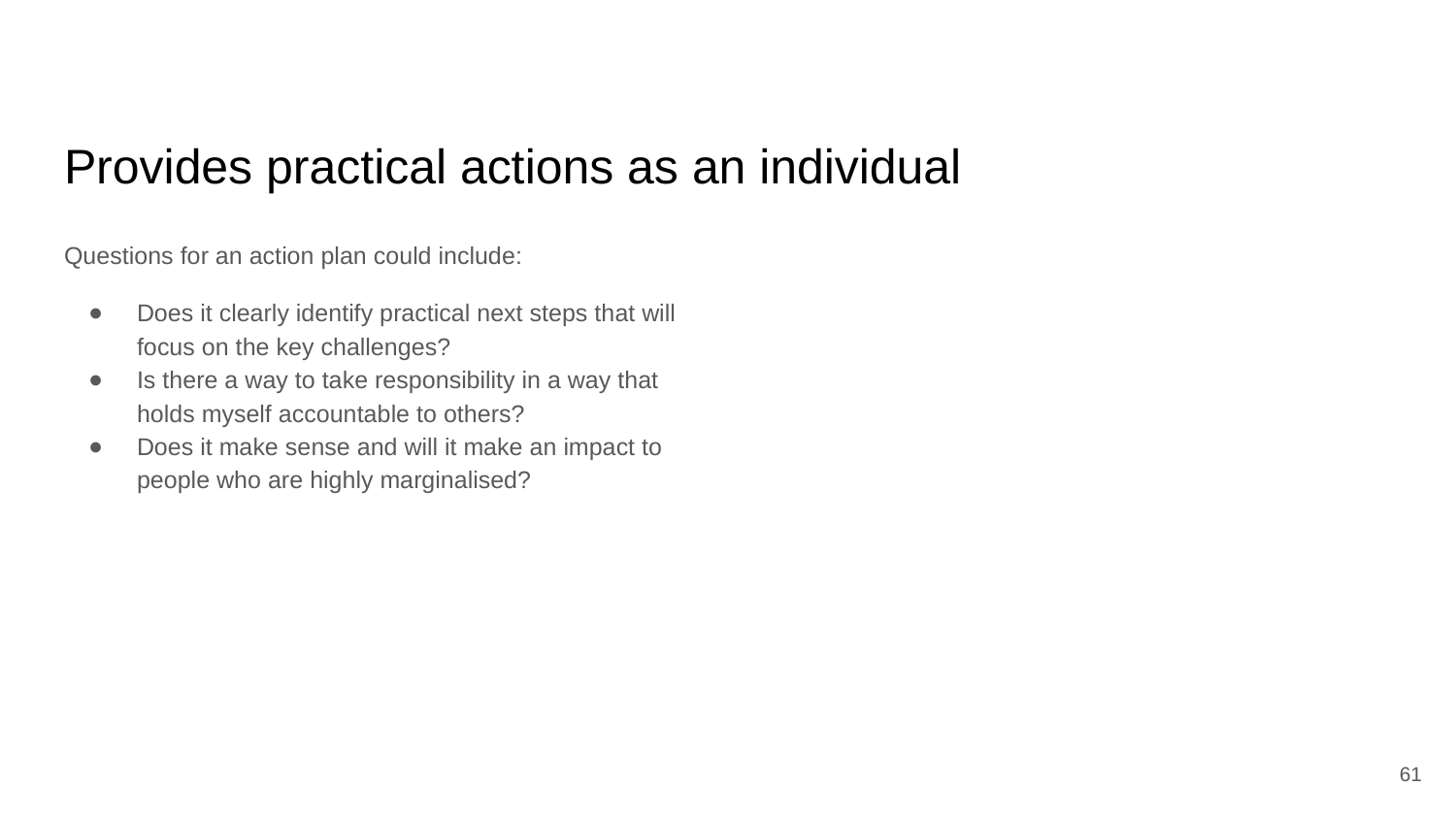

# Provides practical actions as an individual
Questions for an action plan could include:
Does it clearly identify practical next steps that will focus on the key challenges?
Is there a way to take responsibility in a way that holds myself accountable to others?
Does it make sense and will it make an impact to people who are highly marginalised?

61